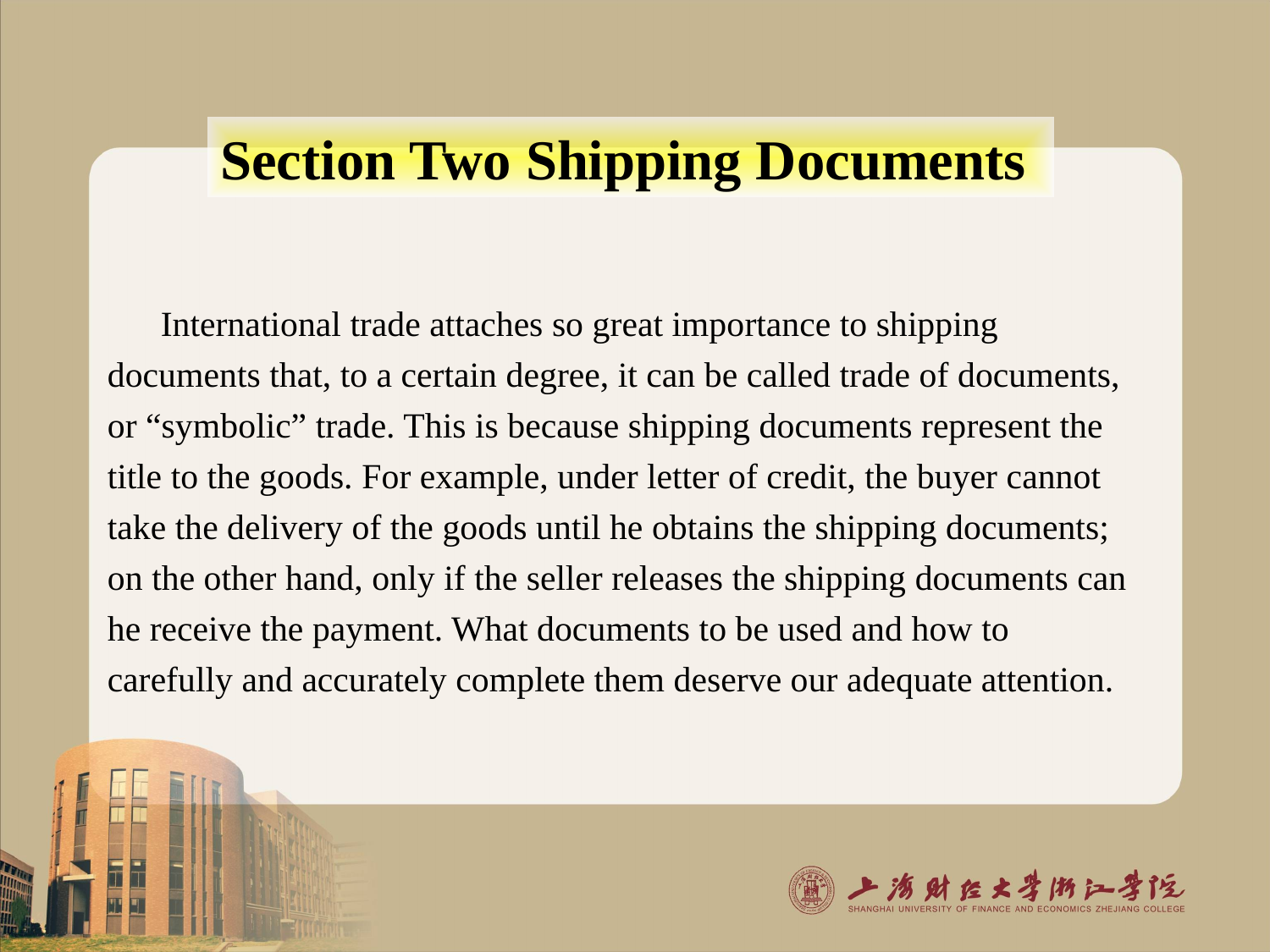

Section Two Shipping Documents
      International trade attaches so great importance to shipping documents that, to a certain degree, it can be called trade of documents, or “symbolic” trade. This is because shipping documents represent the title to the goods. For example, under letter of credit, the buyer cannot take the delivery of the goods until he obtains the shipping documents; on the other hand, only if the seller releases the shipping documents can he receive the payment. What documents to be used and how to carefully and accurately complete them deserve our adequate attention.